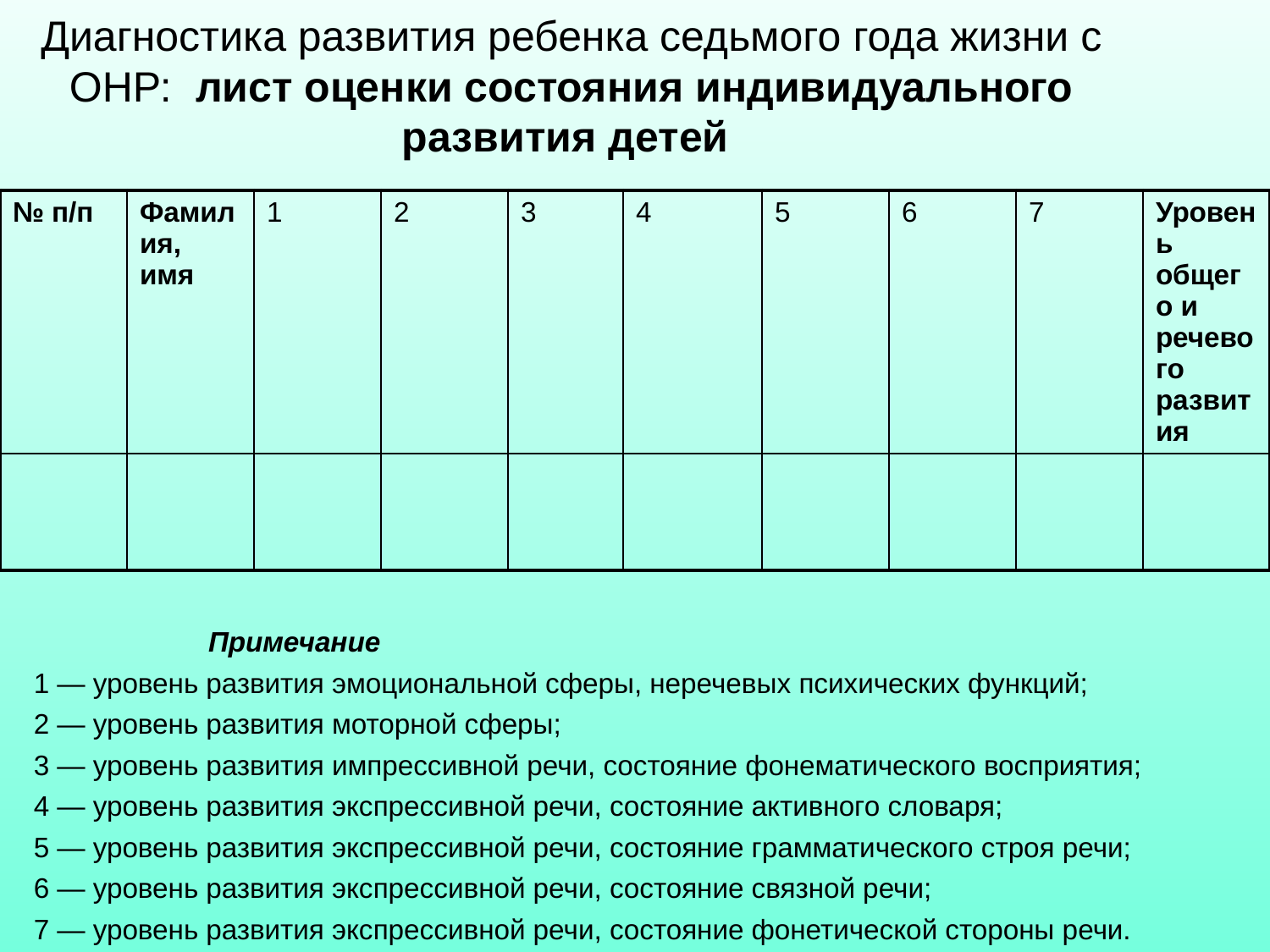

Диагностика развития ребенка седьмого года жизни с ОНР:  лист оценки состояния индивидуального развития детей
| № п/п | Фамилия, имя | 1 | 2 | 3 | 4 | 5 | 6 | 7 | Уровень общего и речевого развития |
| --- | --- | --- | --- | --- | --- | --- | --- | --- | --- |
|  |  |  |  |  |  |  |  |  |  |
		Примечание
1 — уровень развития эмоциональной сферы, неречевых психических функций;
2 — уровень развития моторной сферы;
3 — уровень развития импрессивной речи, состояние фонематического восприятия;
4 — уровень развития экспрессивной речи, состояние активного словаря;
5 — уровень развития экспрессивной речи, состояние грамматического строя речи;
6 — уровень развития экспрессивной речи, состояние связной речи;
7 — уровень развития экспрессивной речи, состояние фонетической стороны речи.